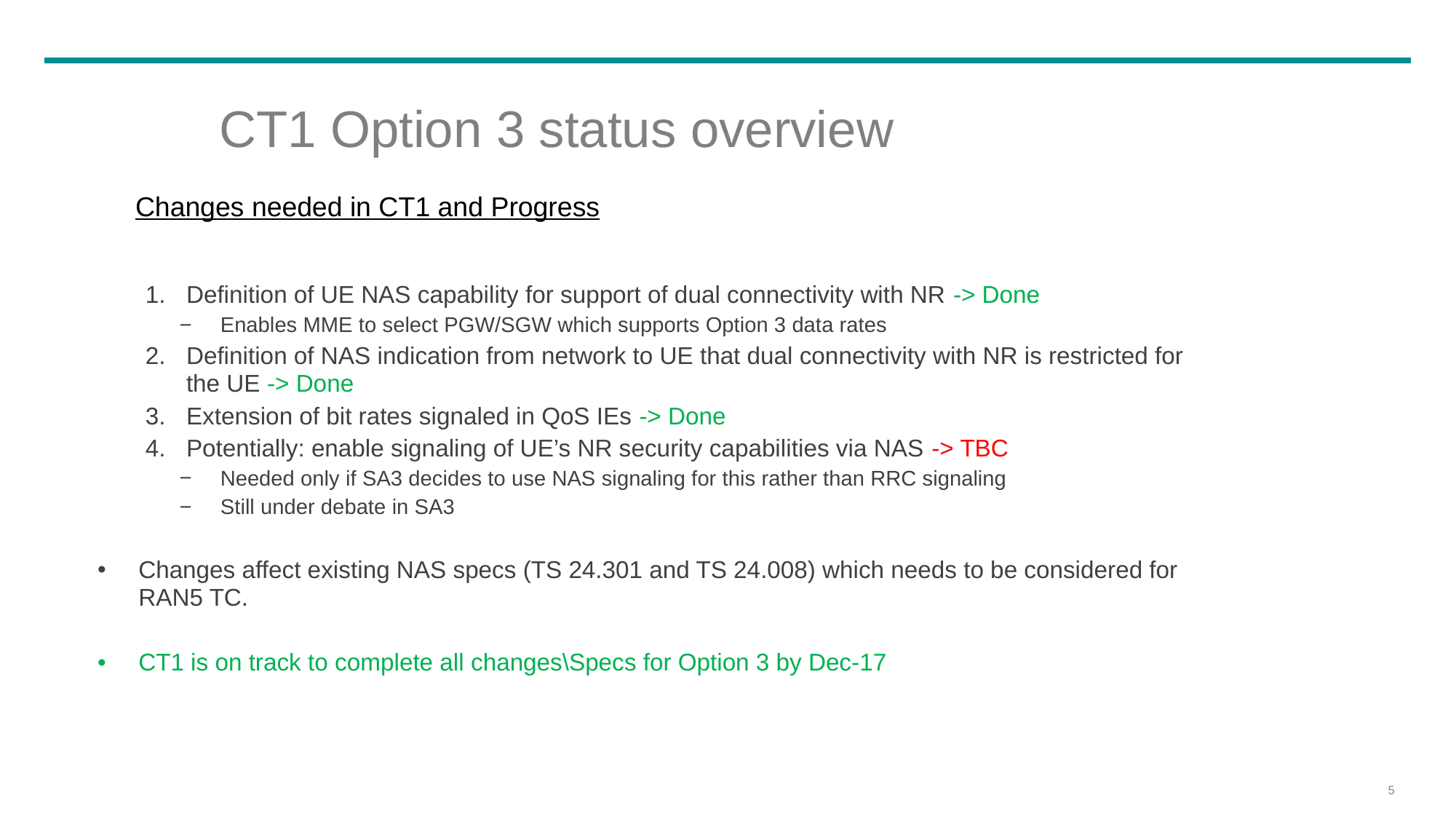

# CT1 Option 3 status overview
Changes needed in CT1 and Progress
Definition of UE NAS capability for support of dual connectivity with NR -> Done
Enables MME to select PGW/SGW which supports Option 3 data rates
Definition of NAS indication from network to UE that dual connectivity with NR is restricted for the UE -> Done
Extension of bit rates signaled in QoS IEs -> Done
Potentially: enable signaling of UE’s NR security capabilities via NAS -> TBC
Needed only if SA3 decides to use NAS signaling for this rather than RRC signaling
Still under debate in SA3

Changes affect existing NAS specs (TS 24.301 and TS 24.008) which needs to be considered for RAN5 TC.

CT1 is on track to complete all changes\Specs for Option 3 by Dec-17